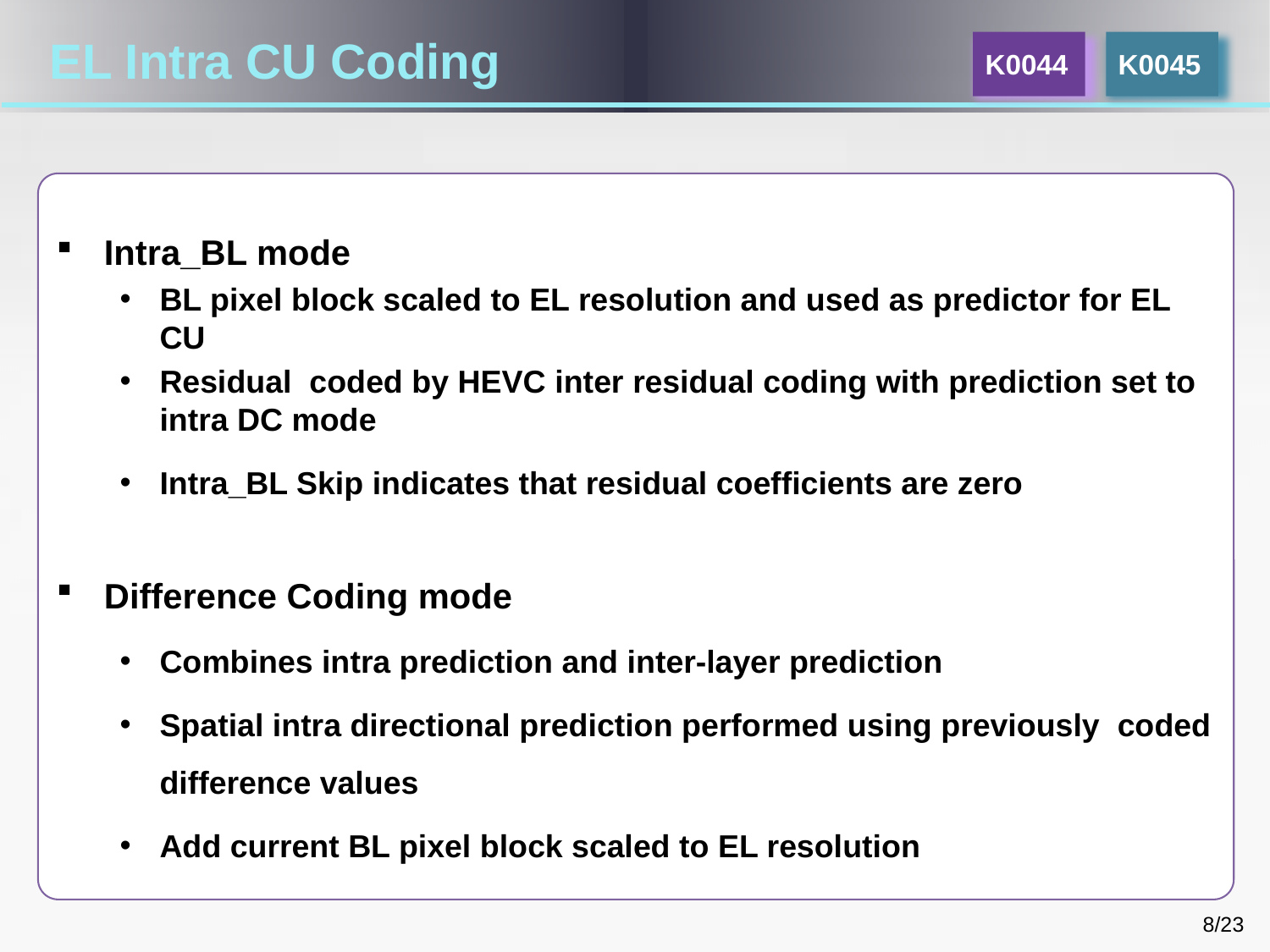

EL Intra CU Coding

K0044

K0045
Intra_BL mode
BL pixel block scaled to EL resolution and used as predictor for EL CU
Residual  coded by HEVC inter residual coding with prediction set to intra DC mode
Intra_BL Skip indicates that residual coefficients are zero

Difference Coding mode
Combines intra prediction and inter-layer prediction
Spatial intra directional prediction performed using previously  coded difference values
Add current BL pixel block scaled to EL resolution